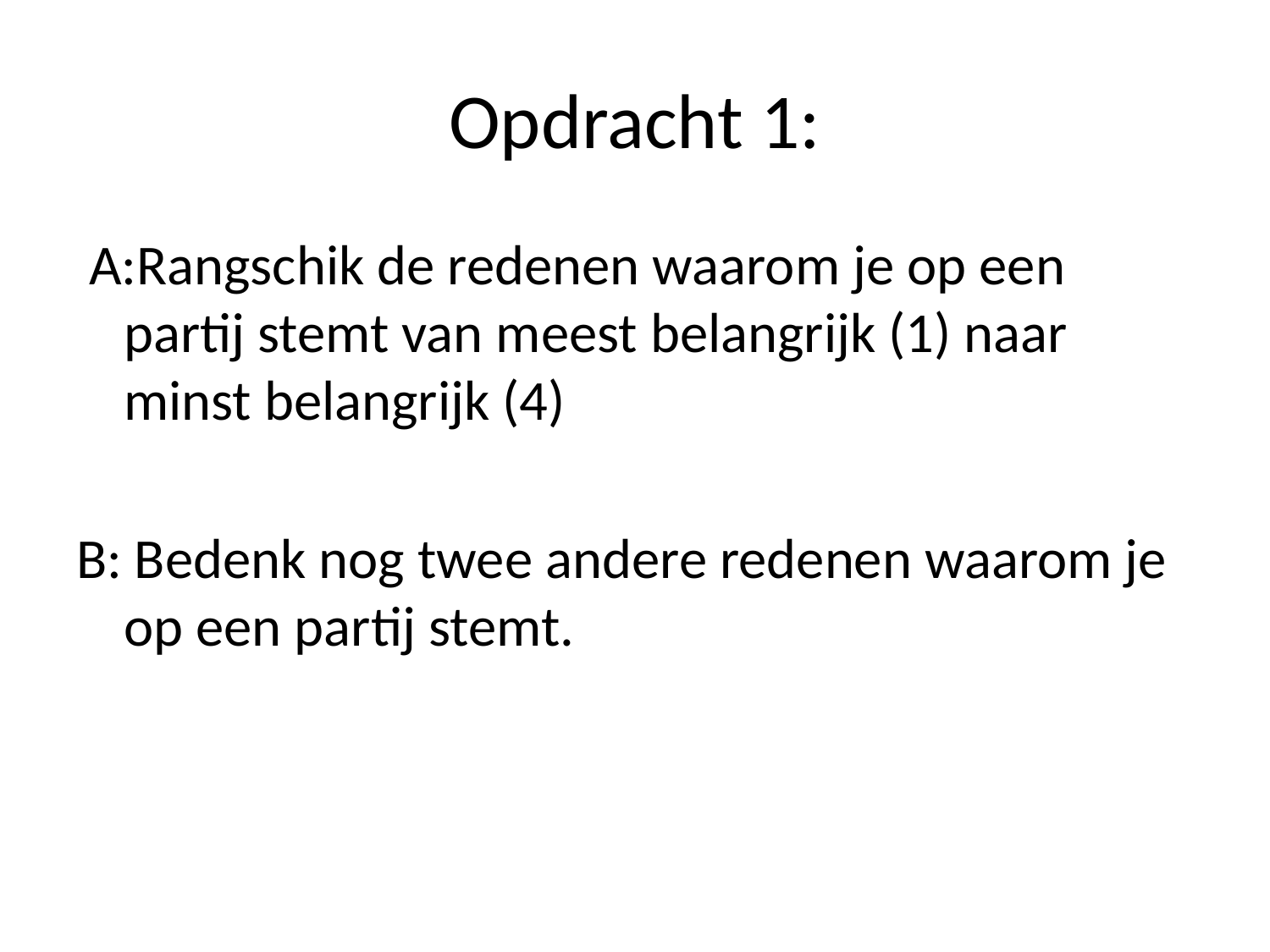

# Opdracht 1:
 A:Rangschik de redenen waarom je op een     partij stemt van meest belangrijk (1) naar minst belangrijk (4)

B: Bedenk nog twee andere redenen waarom je op een partij stemt.